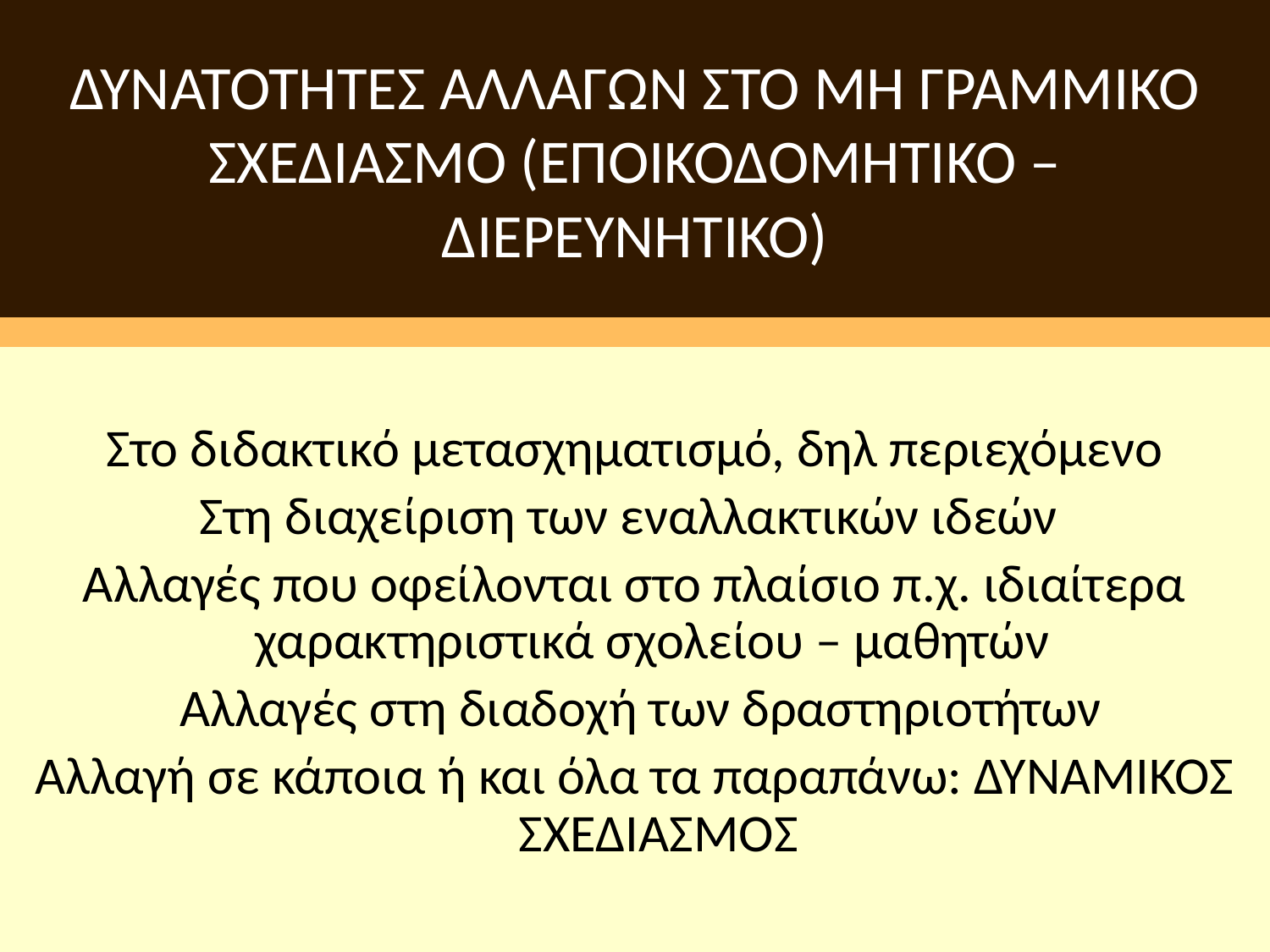

# ΔΥΝΑΤΟΤΗΤΕΣ ΑΛΛΑΓΩΝ ΣΤΟ ΜΗ ΓΡΑΜΜΙΚΟ ΣΧΕΔΙΑΣΜΟ (ΕΠΟΙΚΟΔΟΜΗΤΙΚΟ – ΔΙΕΡΕΥΝΗΤΙΚΟ)

Στο διδακτικό μετασχηματισμό, δηλ περιεχόμενο
Στη διαχείριση των εναλλακτικών ιδεών
Αλλαγές που οφείλονται στο πλαίσιο π.χ. ιδιαίτερα χαρακτηριστικά σχολείου – μαθητών
 Αλλαγές στη διαδοχή των δραστηριοτήτων
Αλλαγή σε κάποια ή και όλα τα παραπάνω: ΔΥΝΑΜΙΚΟΣ ΣΧΕΔΙΑΣΜΟΣ